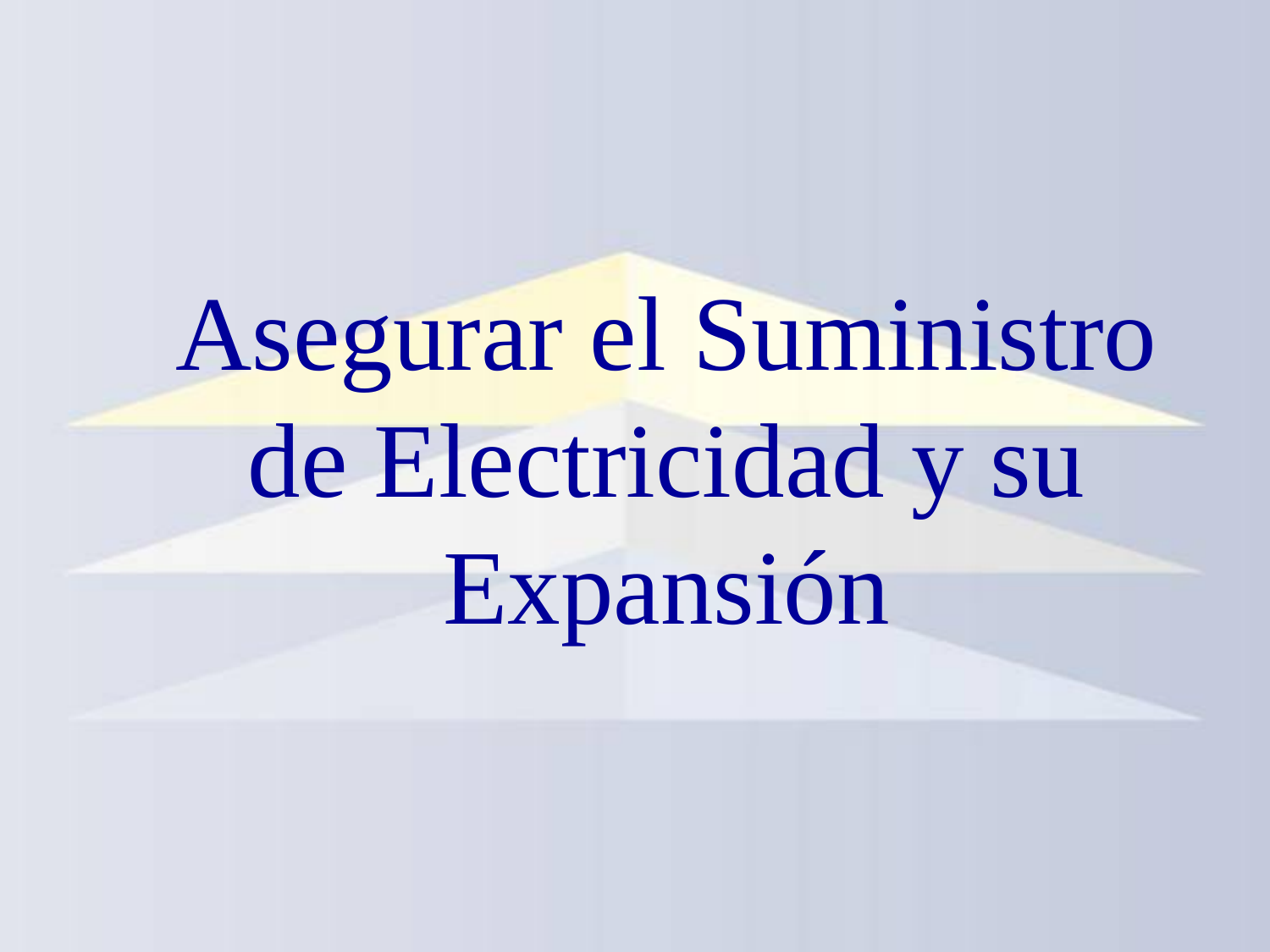

# Asegurar el Suministro de Electricidad y su Expansión